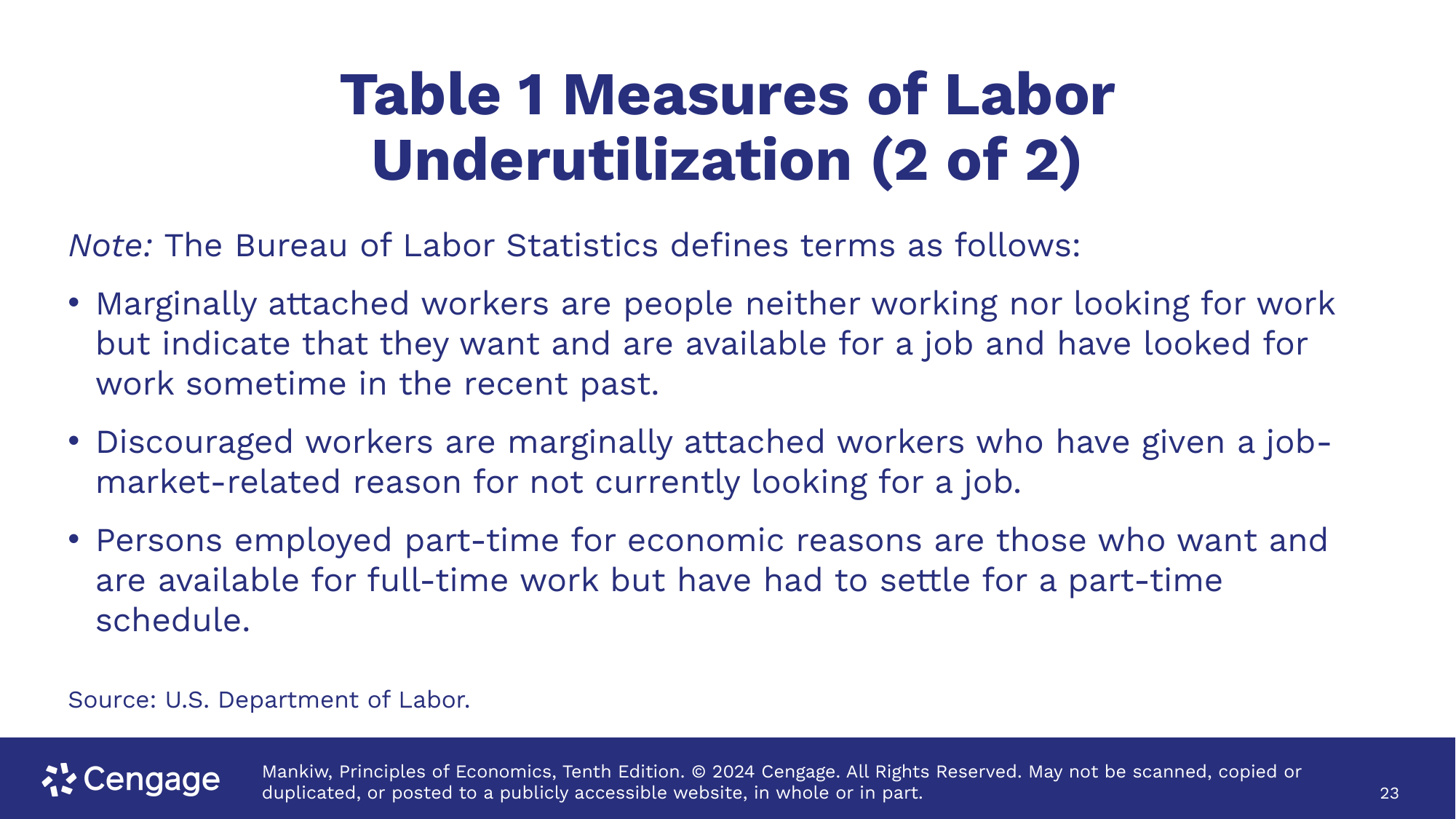

# Table 1 Measures of Labor Underutilization (2 of 2)
Note: The Bureau of Labor Statistics defines terms as follows:
Marginally attached workers are people neither working nor looking for work but indicate that they want and are available for a job and have looked for work sometime in the recent past.
Discouraged workers are marginally attached workers who have given a job-market-related reason for not currently looking for a job.
Persons employed part-time for economic reasons are those who want and are available for full-time work but have had to settle for a part-time schedule.
Source: U.S. Department of Labor.